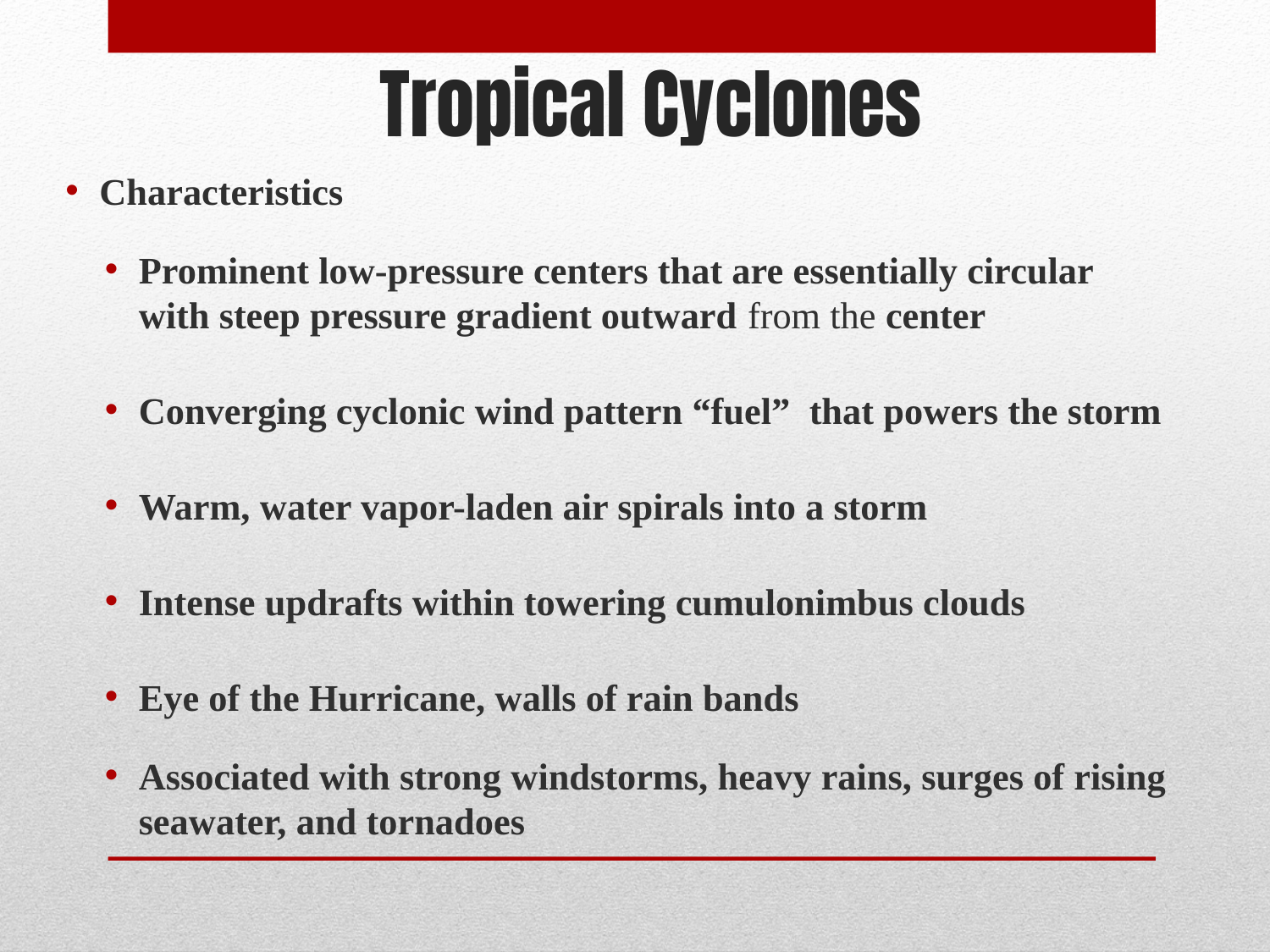

Tropical Cyclones
Characteristics

Prominent low-pressure centers that are essentially circular with steep pressure gradient outward from the center

Converging cyclonic wind pattern “fuel”  that powers the storm

Warm, water vapor-laden air spirals into a storm

Intense updrafts within towering cumulonimbus clouds

Eye of the Hurricane, walls of rain bands

Associated with strong windstorms, heavy rains, surges of rising seawater, and tornadoes